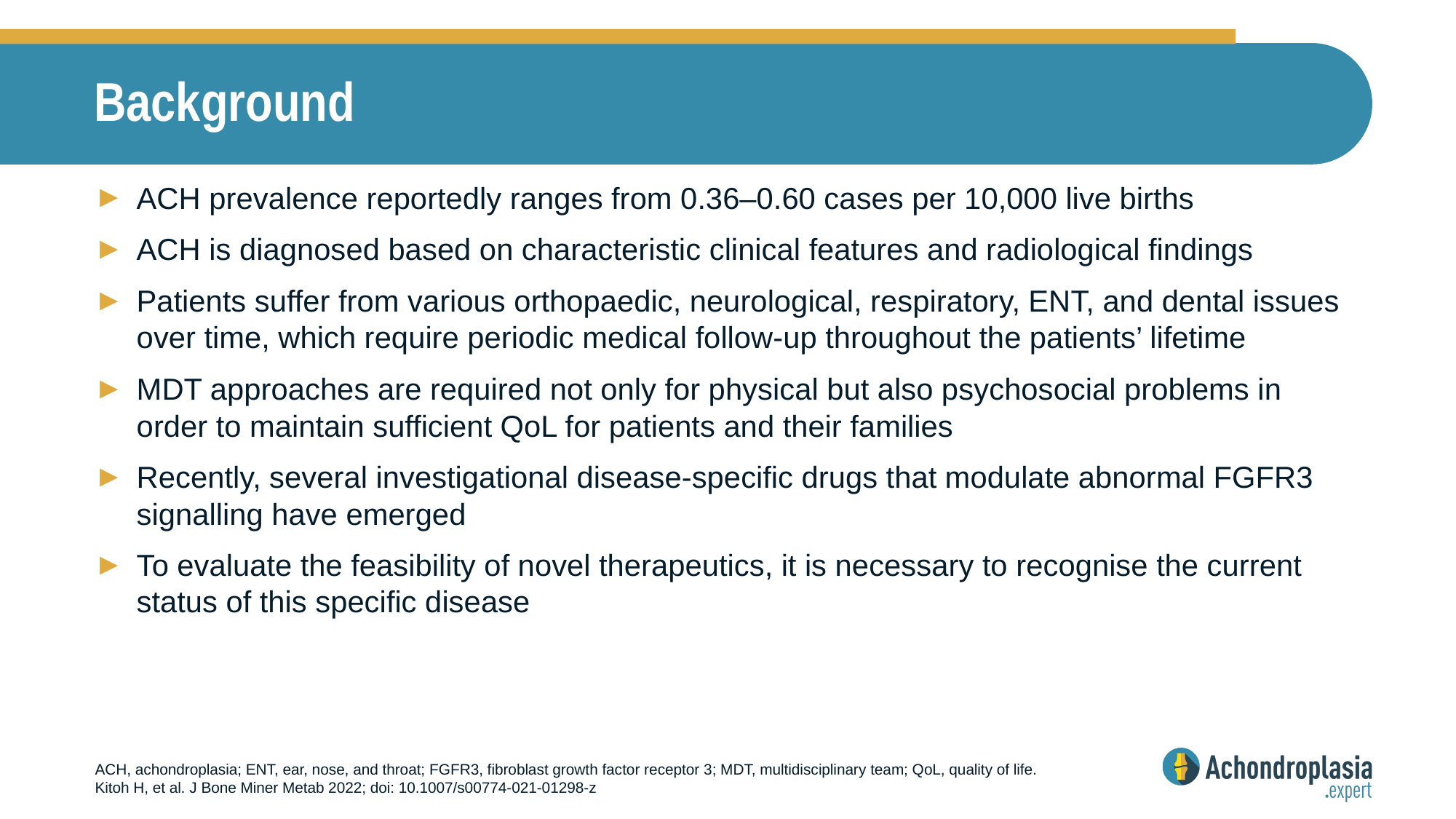

# Background
ACH prevalence reportedly ranges from 0.36–0.60 cases per 10,000 live births
ACH is diagnosed based on characteristic clinical features and radiological findings
Patients suffer from various orthopaedic, neurological, respiratory, ENT, and dental issues over time, which require periodic medical follow-up throughout the patients’ lifetime
MDT approaches are required not only for physical but also psychosocial problems in order to maintain sufficient QoL for patients and their families
Recently, several investigational disease-specific drugs that modulate abnormal FGFR3 signalling have emerged
To evaluate the feasibility of novel therapeutics, it is necessary to recognise the current status of this specific disease
ACH, achondroplasia; ENT, ear, nose, and throat; FGFR3, fibroblast growth factor receptor 3; MDT, multidisciplinary team; QoL, quality of life.
Kitoh H, et al. J Bone Miner Metab 2022; doi: 10.1007/s00774-021-01298-z